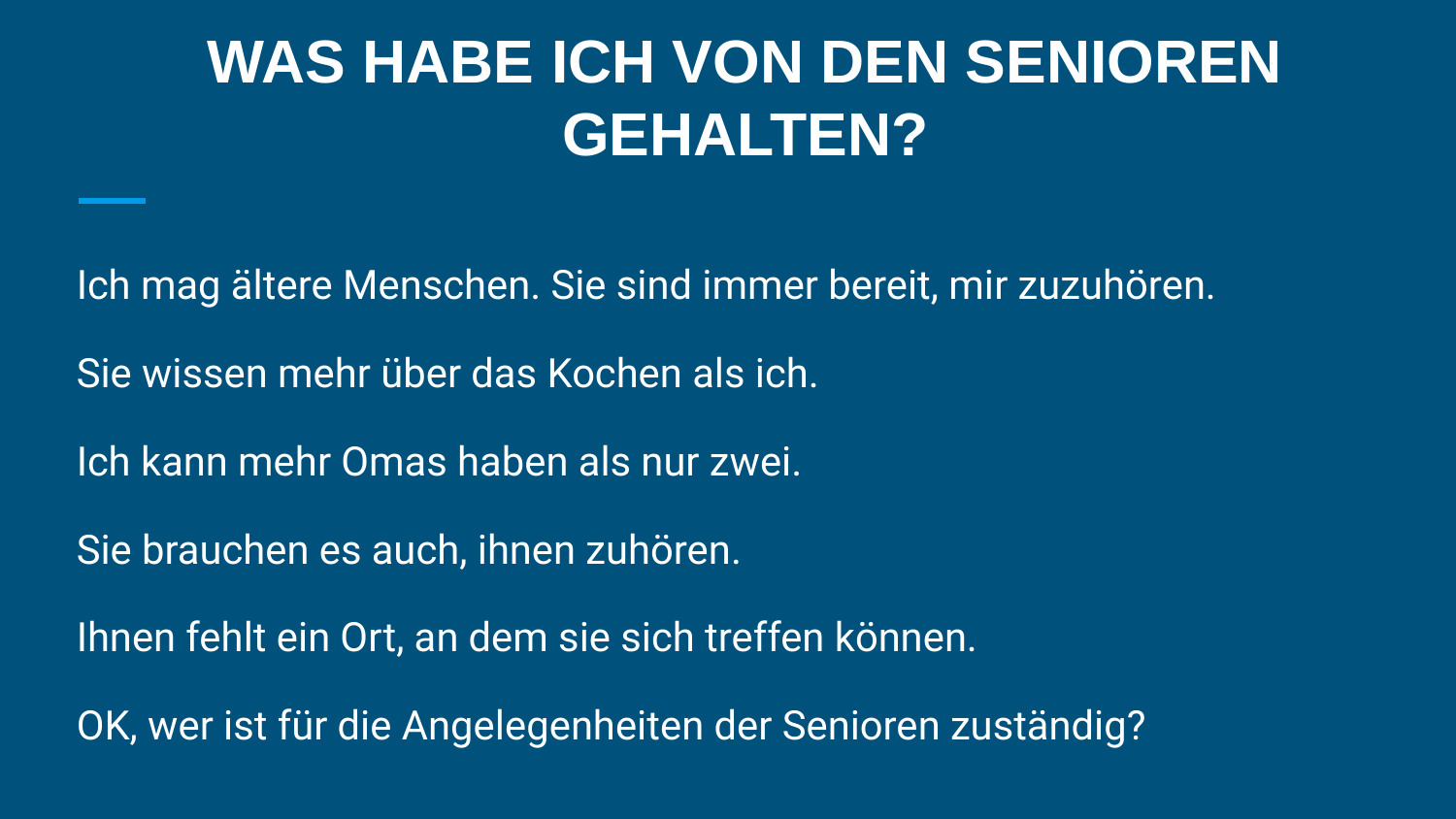

# WAS HABE ICH VON DEN SENIOREN GEHALTEN?
Ich mag ältere Menschen. Sie sind immer bereit, mir zuzuhören.
Sie wissen mehr über das Kochen als ich.
Ich kann mehr Omas haben als nur zwei.
Sie brauchen es auch, ihnen zuhören.
Ihnen fehlt ein Ort, an dem sie sich treffen können.
OK, wer ist für die Angelegenheiten der Senioren zuständig?